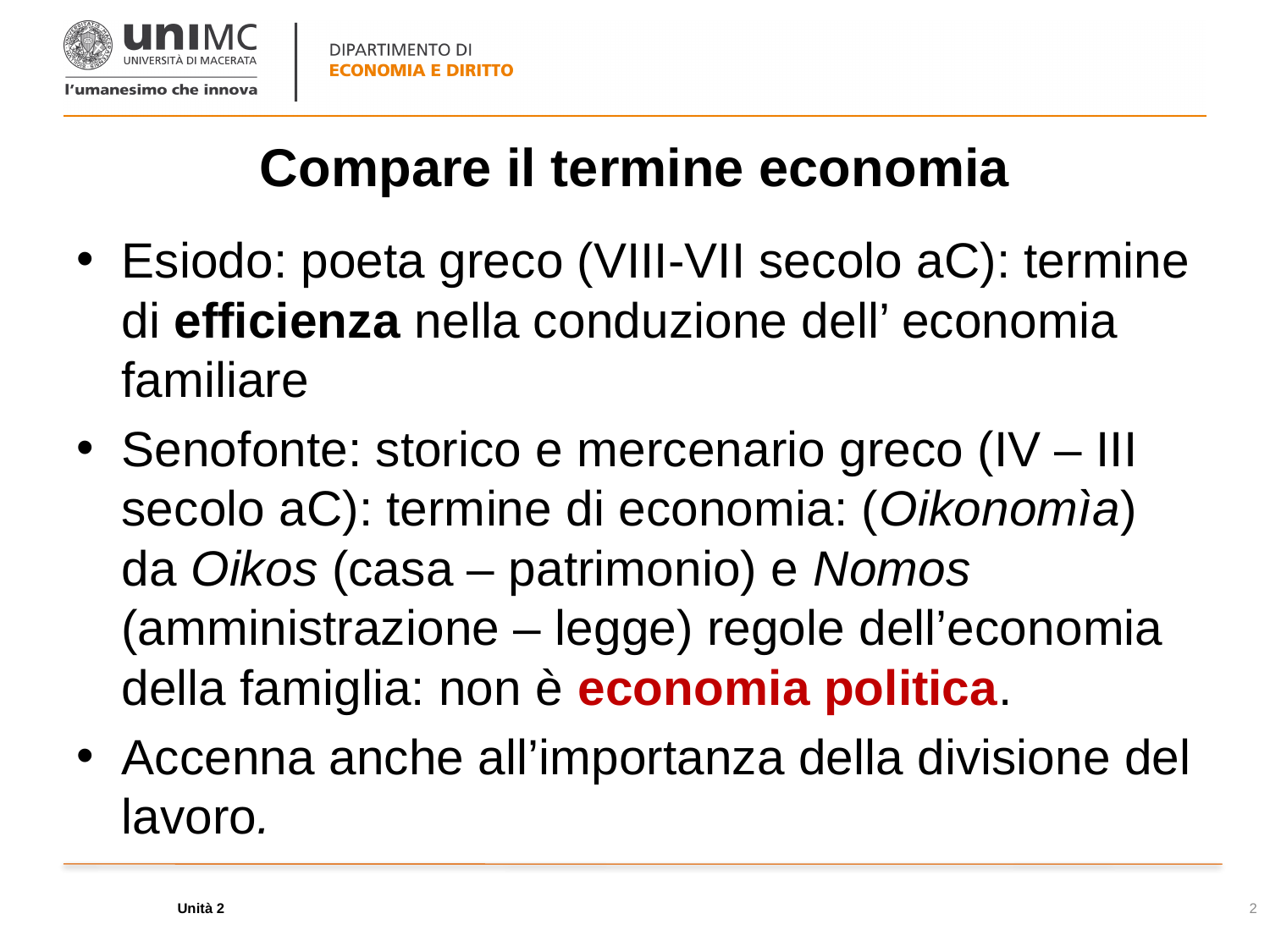

# Compare il termine economia
Esiodo: poeta greco (VIII-VII secolo aC): termine di efficienza nella conduzione dell’ economia familiare
Senofonte: storico e mercenario greco (IV – III secolo aC): termine di economia: (Oikonomìa) da Oikos (casa – patrimonio) e Nomos (amministrazione – legge) regole dell’economia della famiglia: non è economia politica.
Accenna anche all’importanza della divisione del lavoro.
Unità 2
2